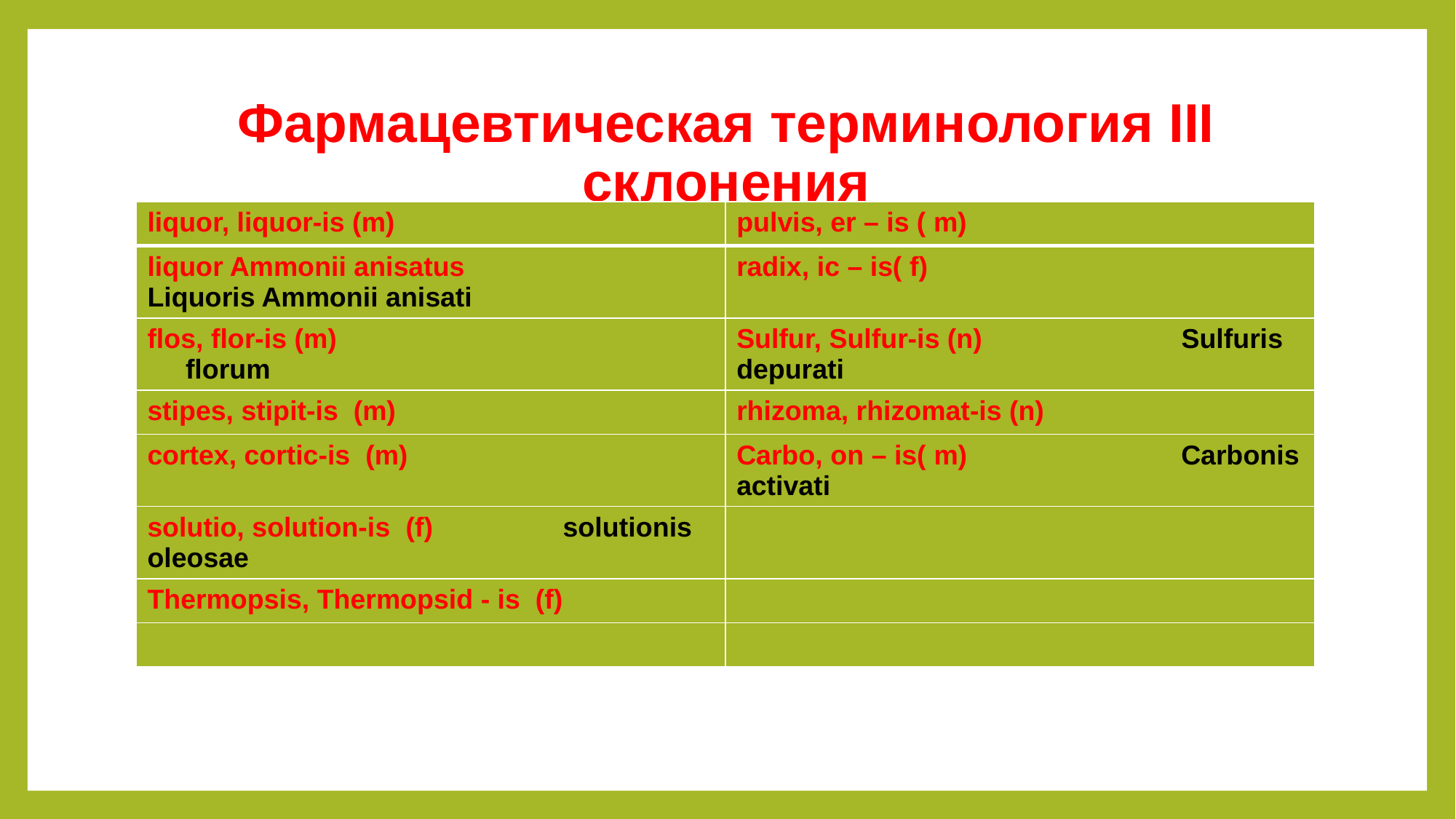

# Фармацевтическая терминология III склонения
| liquor, liquor-is (m) | pulvis, er – is ( m) |
| --- | --- |
| liquor Ammonii anisatus Liquoris Ammonii anisati | radix, ic – is( f) |
| flos, flor-is (m) florum | Sulfur, Sulfur-is (n) Sulfuris depurati |
| stipes, stipit-is (m) | rhizoma, rhizomat-is (n) |
| cortex, cortic-is (m) | Carbo, on – is( m) Carbonis activati |
| solutio, solution-is (f) solutionis oleosae |  |
| Thermopsis, Thermopsid - is (f) |  |
|  |  |